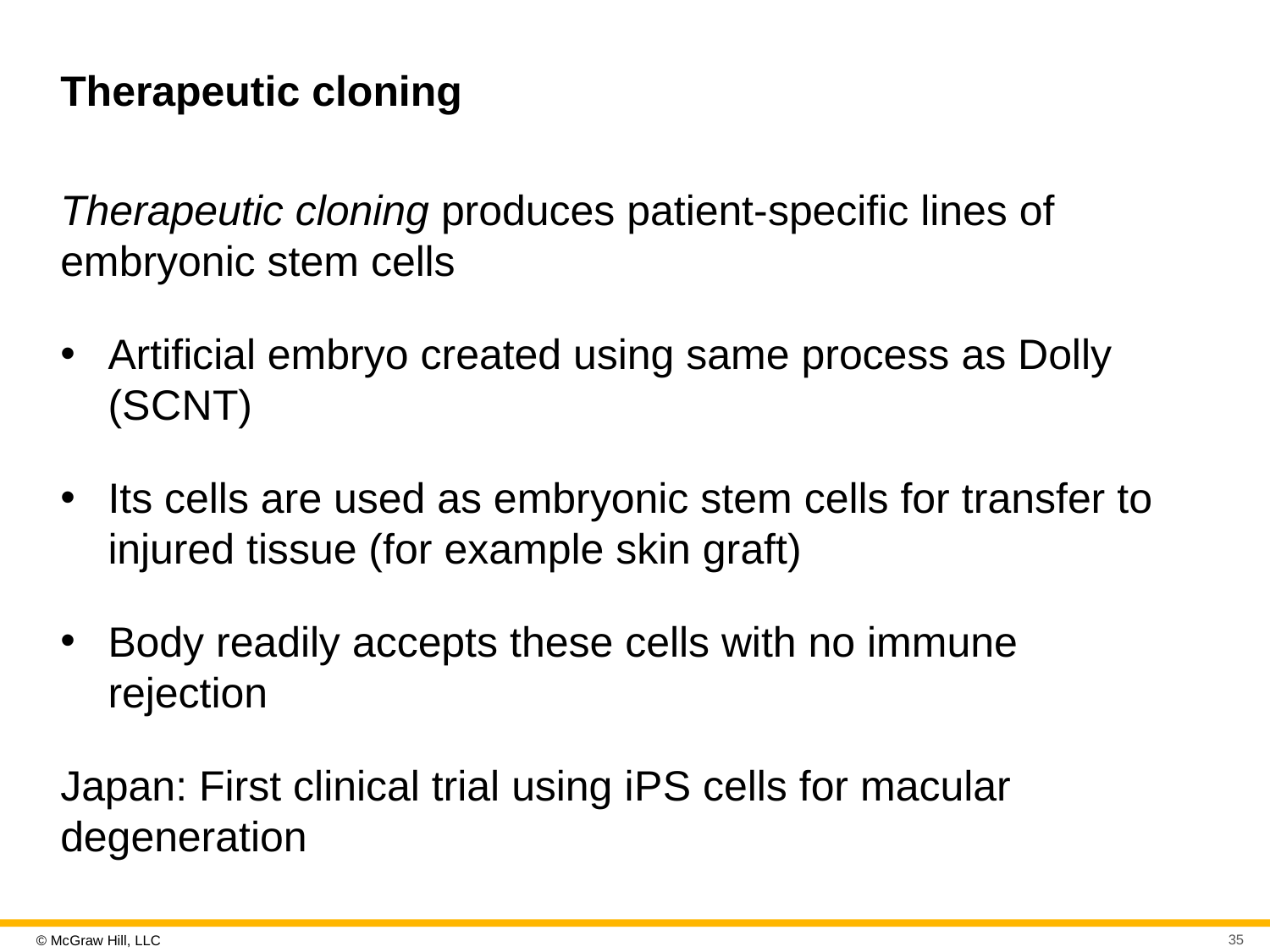

# Therapeutic cloning
Therapeutic cloning produces patient-specific lines of embryonic stem cells
Artificial embryo created using same process as Dolly (S C N T)
Its cells are used as embryonic stem cells for transfer to injured tissue (for example skin graft)
Body readily accepts these cells with no immune rejection
Japan: First clinical trial using i P S cells for macular degeneration
35